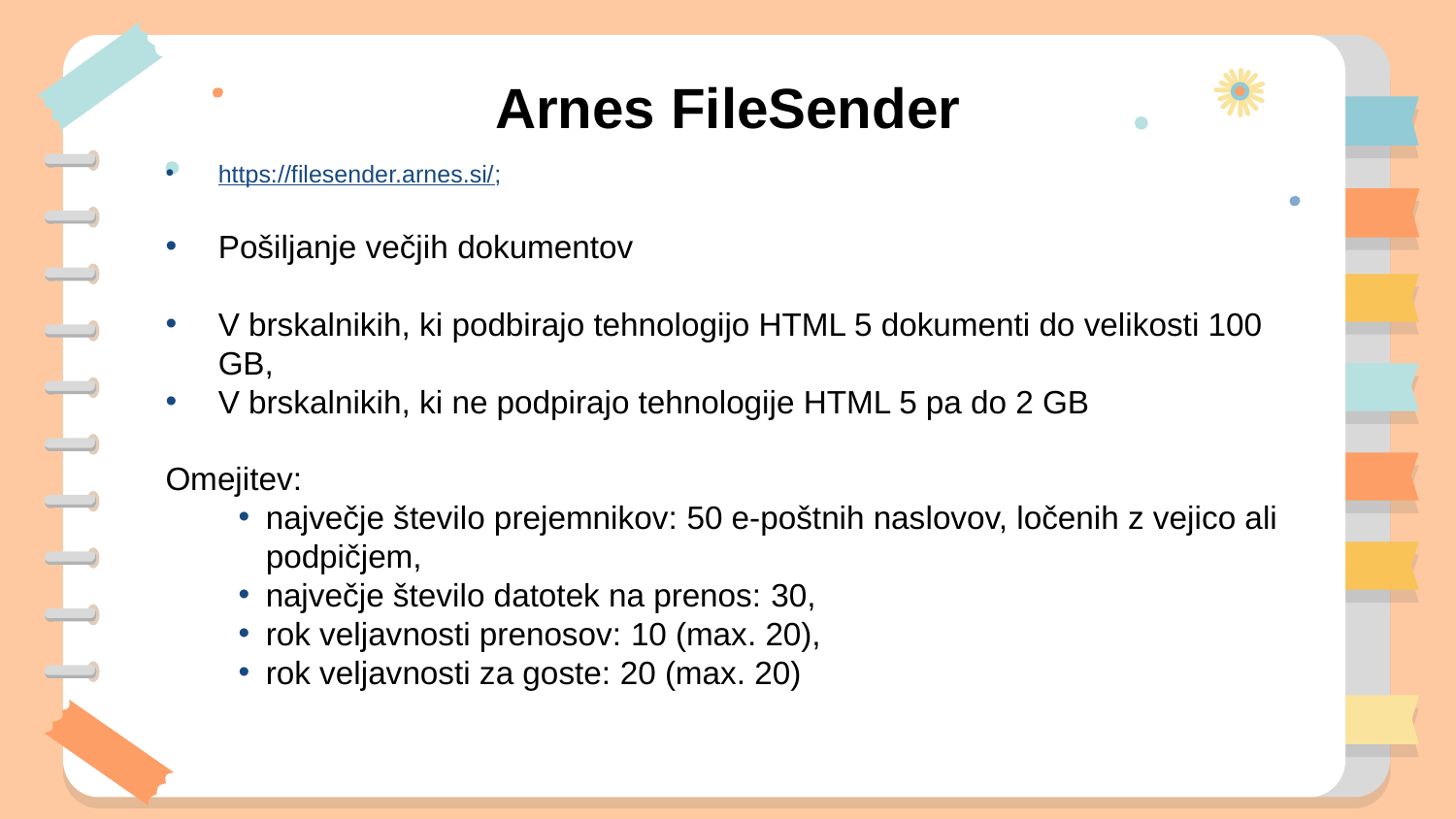

# Arnes FileSender
https://filesender.arnes.si/;

Pošiljanje večjih dokumentov

V brskalnikih, ki podbirajo tehnologijo HTML 5 dokumenti do velikosti 100 GB,
V brskalnikih, ki ne podpirajo tehnologije HTML 5 pa do 2 GB

Omejitev:
največje število prejemnikov: 50 e-poštnih naslovov, ločenih z vejico ali podpičjem,
največje število datotek na prenos: 30,
rok veljavnosti prenosov: 10 (max. 20),
rok veljavnosti za goste: 20 (max. 20)